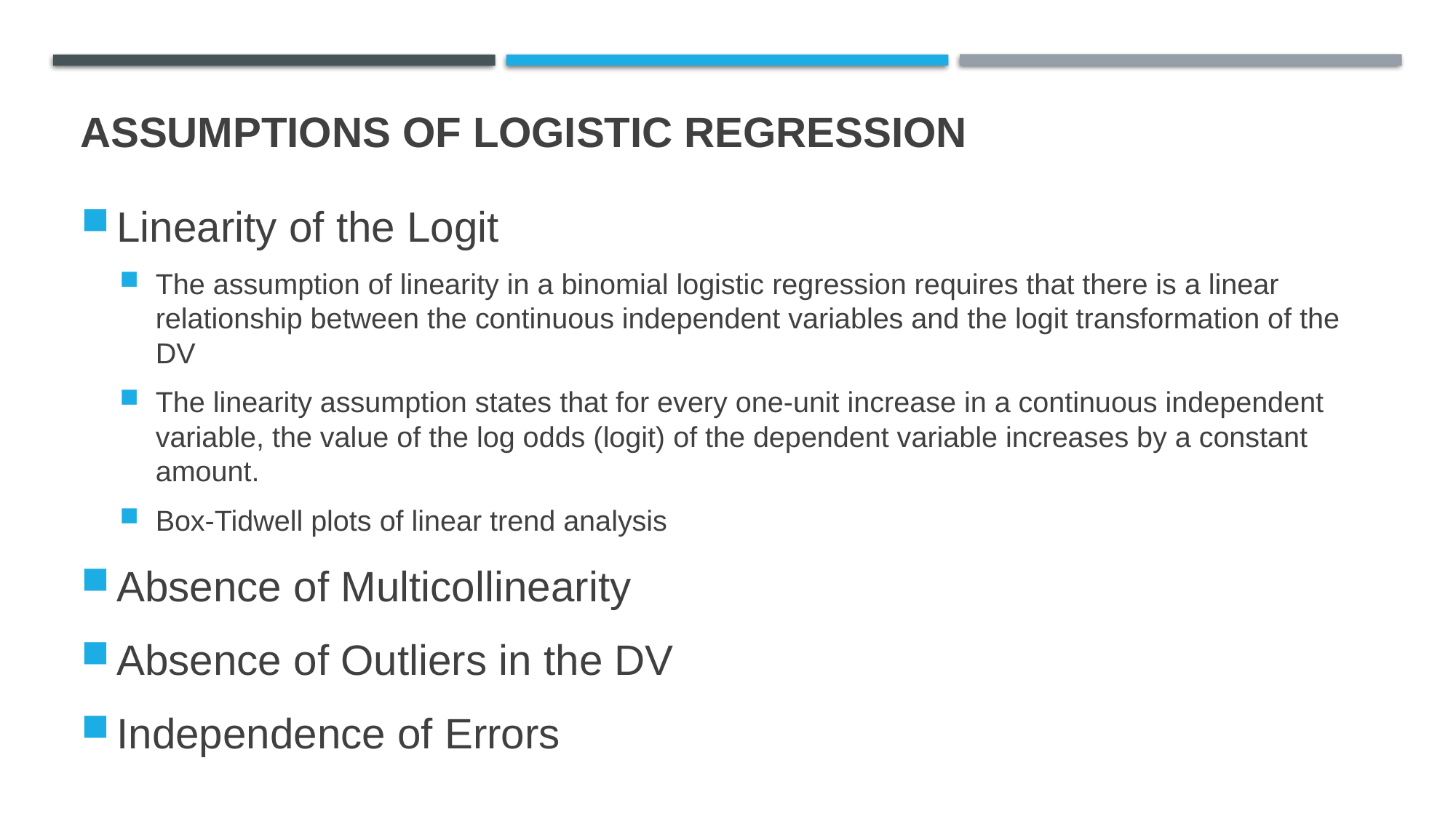

# Assumptions of logistic regression
Linearity of the Logit
The assumption of linearity in a binomial logistic regression requires that there is a linear relationship between the continuous independent variables and the logit transformation of the DV
The linearity assumption states that for every one-unit increase in a continuous independent variable, the value of the log odds (logit) of the dependent variable increases by a constant amount.
Box-Tidwell plots of linear trend analysis
Absence of Multicollinearity
Absence of Outliers in the DV
Independence of Errors